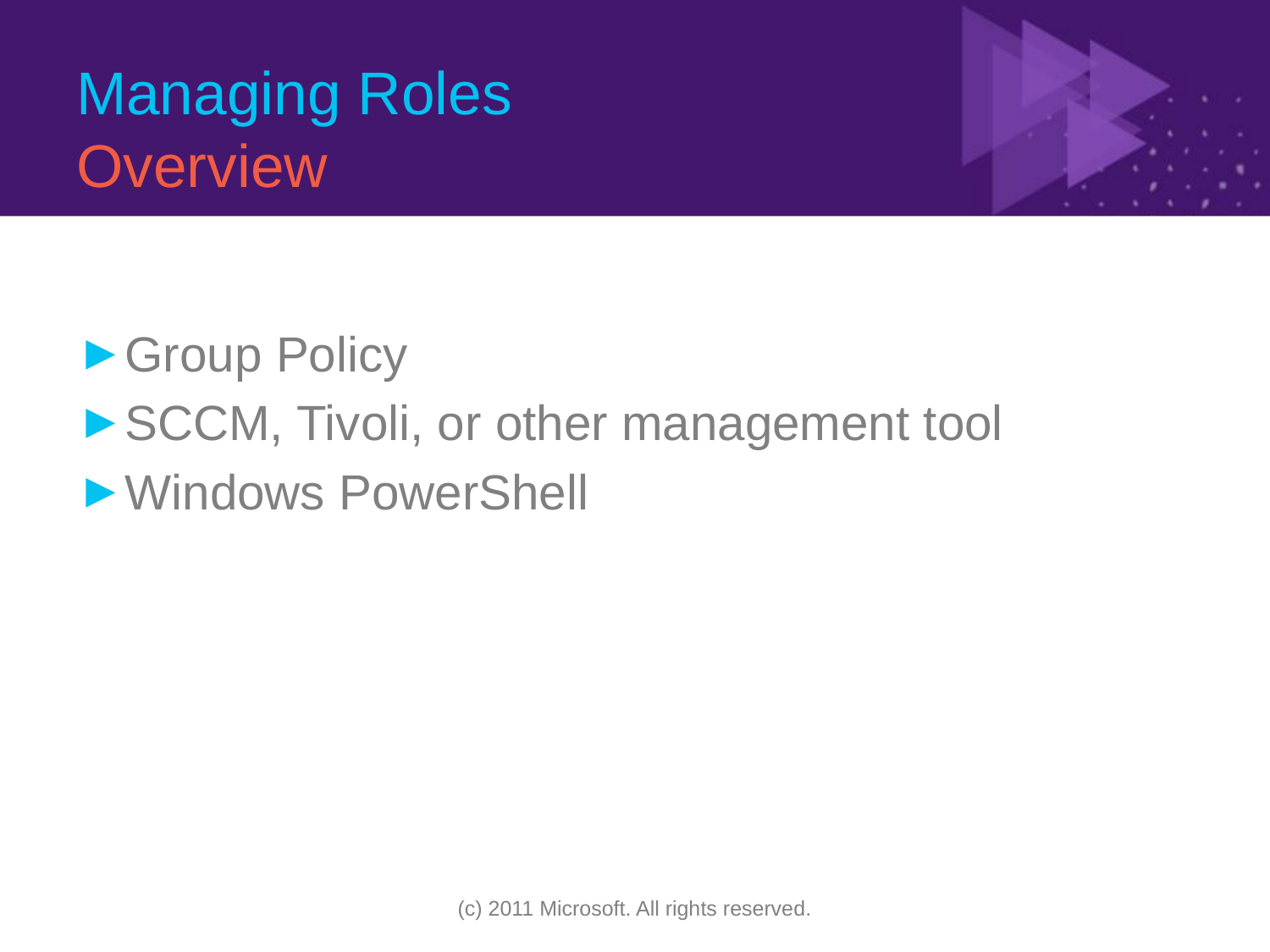

# Managing Roles Overview
Group Policy
SCCM, Tivoli, or other management tool
Windows PowerShell
(c) 2011 Microsoft. All rights reserved.